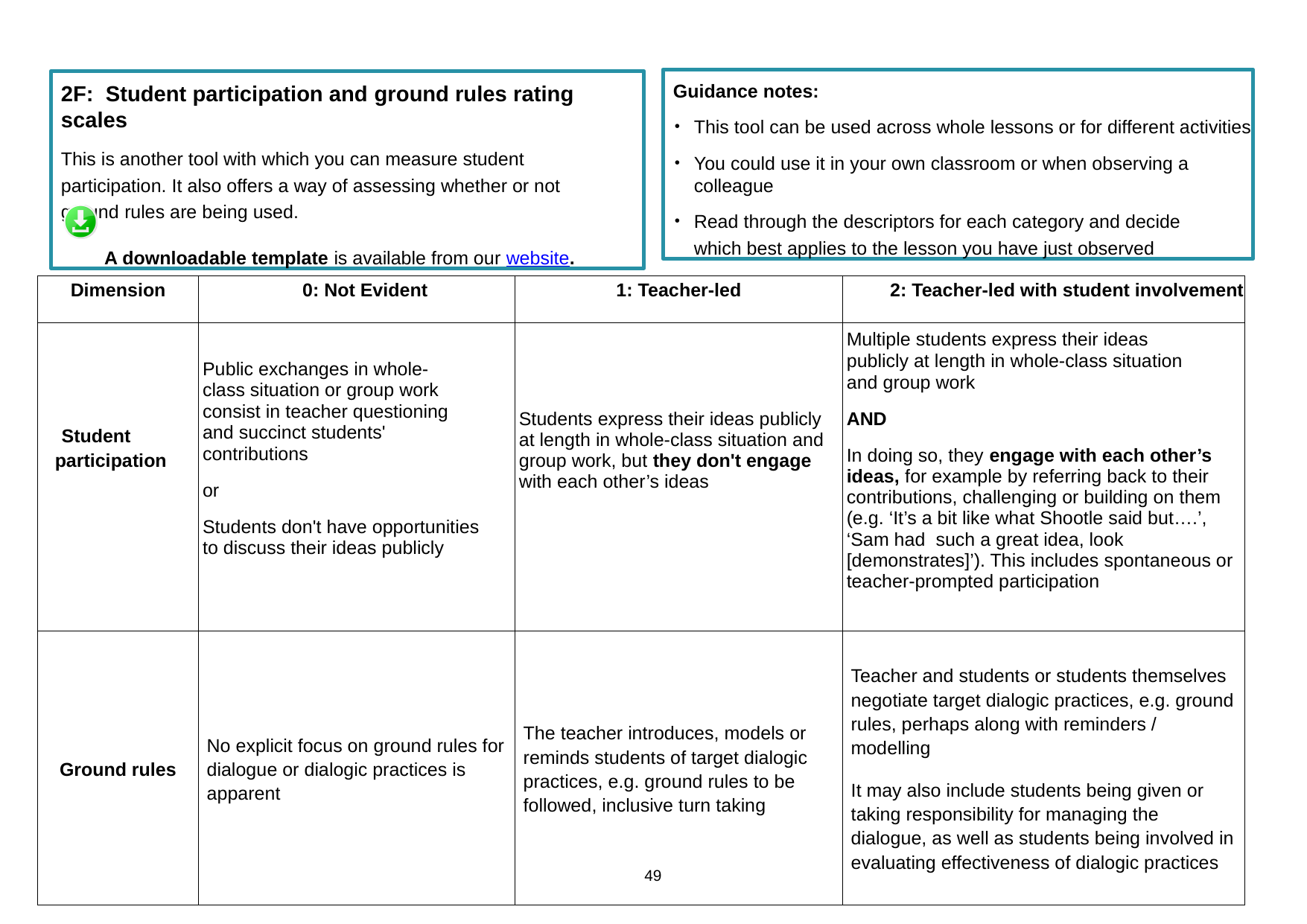

Guidance notes:
This tool can be used across whole lessons or for different activities
You could use it in your own classroom or when observing a colleague
Read through the descriptors for each category and decide which best applies to the lesson you have just observed
2F:  Student participation and ground rules rating scales
This is another tool with which you can measure student participation. It also offers a way of assessing whether or not ground rules are being used.
 A downloadable template is available from our website.

| Dimension | 0: Not Evident | 1: Teacher-led | 2: Teacher-led with student involvement |
| --- | --- | --- | --- |
| Student participation | Public exchanges in whole-class situation or group work consist in teacher questioning and succinct students' contributions or Students don't have opportunities to discuss their ideas publicly | Students express their ideas publicly at length in whole-class situation and group work, but they don't engage with each other’s ideas | Multiple students express their ideas publicly at length in whole-class situation and group work AND In doing so, they engage with each other’s ideas, for example by referring back to their contributions, challenging or building on them (e.g. ‘It’s a bit like what Shootle said but….’, ‘Sam had such a great idea, look [demonstrates]’). This includes spontaneous or teacher-prompted participation |
| Ground rules | No explicit focus on ground rules for dialogue or dialogic practices is apparent | The teacher introduces, models or reminds students of target dialogic practices, e.g. ground rules to be followed, inclusive turn taking | Teacher and students or students themselves negotiate target dialogic practices, e.g. ground rules, perhaps along with reminders / modelling It may also include students being given or taking responsibility for managing the dialogue, as well as students being involved in evaluating effectiveness of dialogic practices |
49